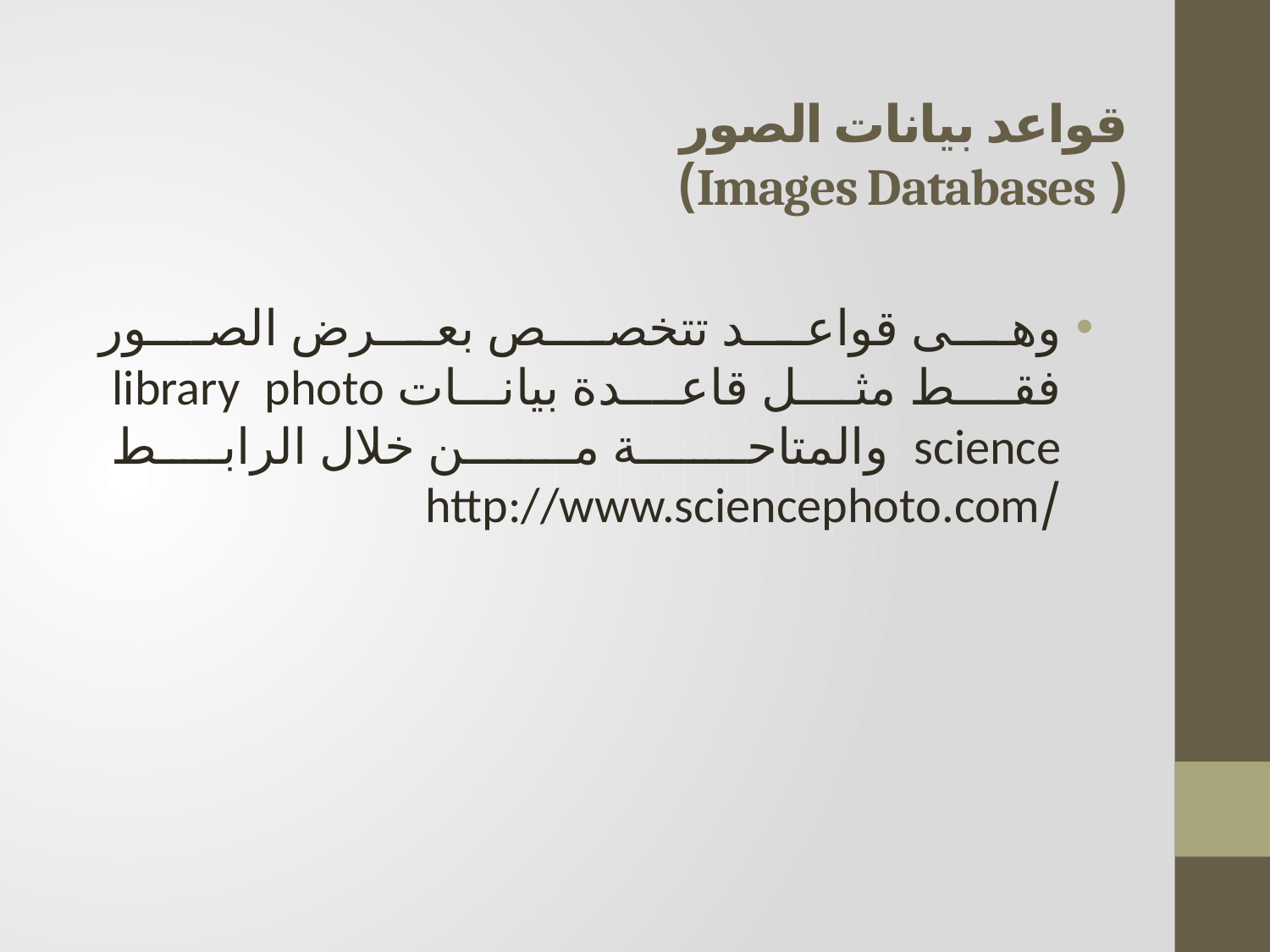

# قواعد بيانات الصور ( Images Databases)
وهـــى قواعـــد تتخصـــص بعـــرض الصـــور فقـــط مثـــل قاعـــدة بيانـــات library photo science  والمتاحـــة مـــن خلال الرابط  /http://www.sciencephoto.com